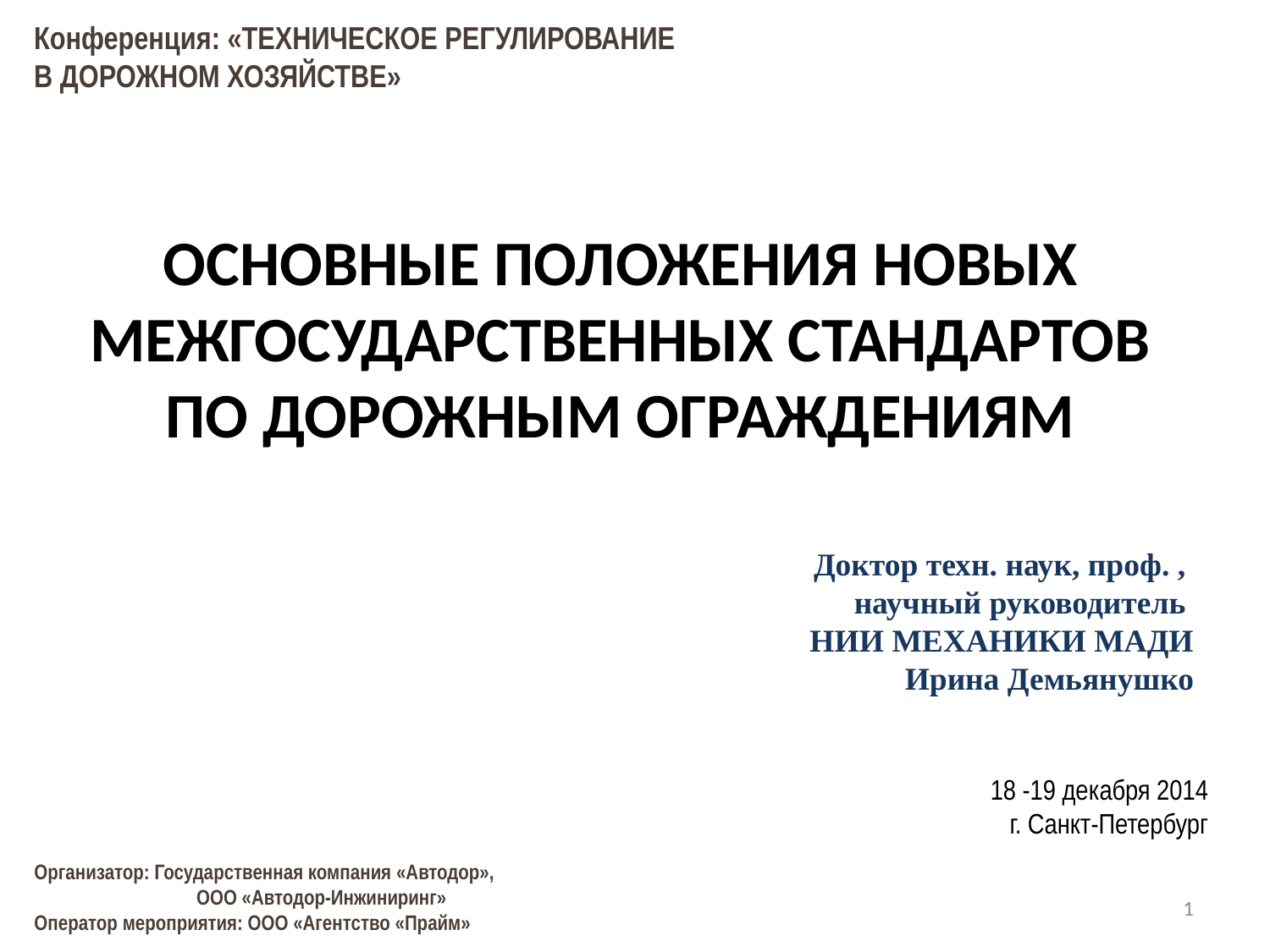

Конференция: «ТЕХНИЧЕСКОЕ РЕГУЛИРОВАНИЕ
В ДОРОЖНОМ ХОЗЯЙСТВЕ»
ОСНОВНЫЕ ПОЛОЖЕНИЯ НОВЫХ МЕЖГОСУДАРСТВЕННЫХ СТАНДАРТОВ ПО ДОРОЖНЫМ ОГРАЖДЕНИЯМ
Доктор техн. наук, проф. ,
научный руководитель
НИИ МЕХАНИКИ МАДИ
Ирина Демьянушко
18 -19 декабря 2014
г. Санкт-Петербург
Организатор: Государственная компания «Автодор»,
ООО «Автодор-Инжиниринг»
Оператор мероприятия: ООО «Агентство «Прайм»
1